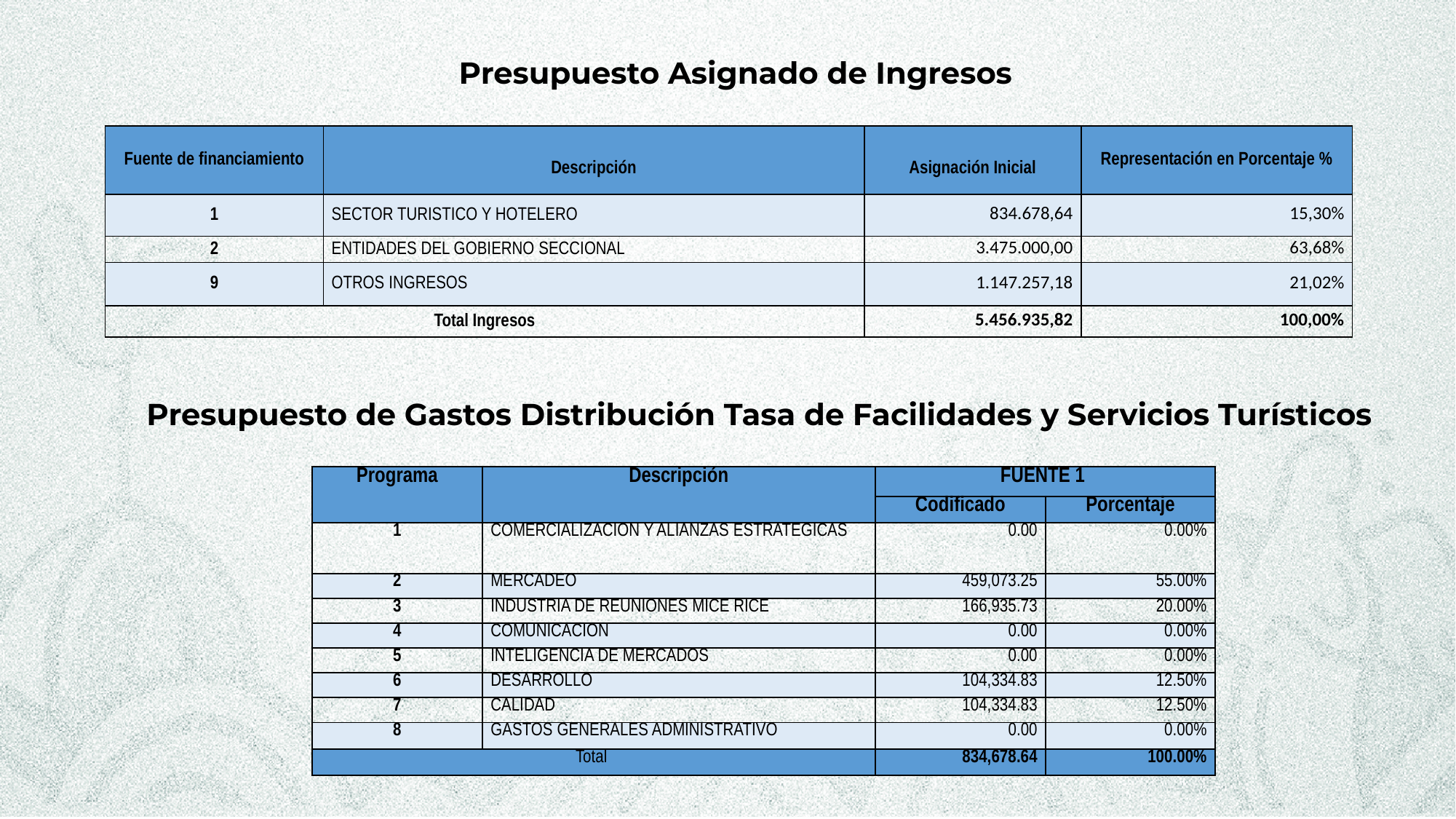

Presupuesto Asignado de Ingresos

| Fuente de financiamiento | Descripción | Asignación Inicial | Representación en Porcentaje % |
| --- | --- | --- | --- |
| 1 | SECTOR TURISTICO Y HOTELERO | 834.678,64 | 15,30% |
| 2 | ENTIDADES DEL GOBIERNO SECCIONAL | 3.475.000,00 | 63,68% |
| 9 | OTROS INGRESOS | 1.147.257,18 | 21,02% |
| Total Ingresos |  | 5.456.935,82 | 100,00% |
Presupuesto de Gastos Distribución Tasa de Facilidades y Servicios Turísticos
| Programa | Descripción | FUENTE 1 |  |
| --- | --- | --- | --- |
|  |  | Codificado | Porcentaje |
| 1 | COMERCIALIZACION Y ALIANZAS ESTRATEGICAS | 0.00 | 0.00% |
| 2 | MERCADEO | 459,073.25 | 55.00% |
| 3 | INDUSTRIA DE REUNIONES MICE RICE | 166,935.73 | 20.00% |
| 4 | COMUNICACION | 0.00 | 0.00% |
| 5 | INTELIGENCIA DE MERCADOS | 0.00 | 0.00% |
| 6 | DESARROLLO | 104,334.83 | 12.50% |
| 7 | CALIDAD | 104,334.83 | 12.50% |
| 8 | GASTOS GENERALES ADMINISTRATIVO | 0.00 | 0.00% |
| Total |  | 834,678.64 | 100.00% |